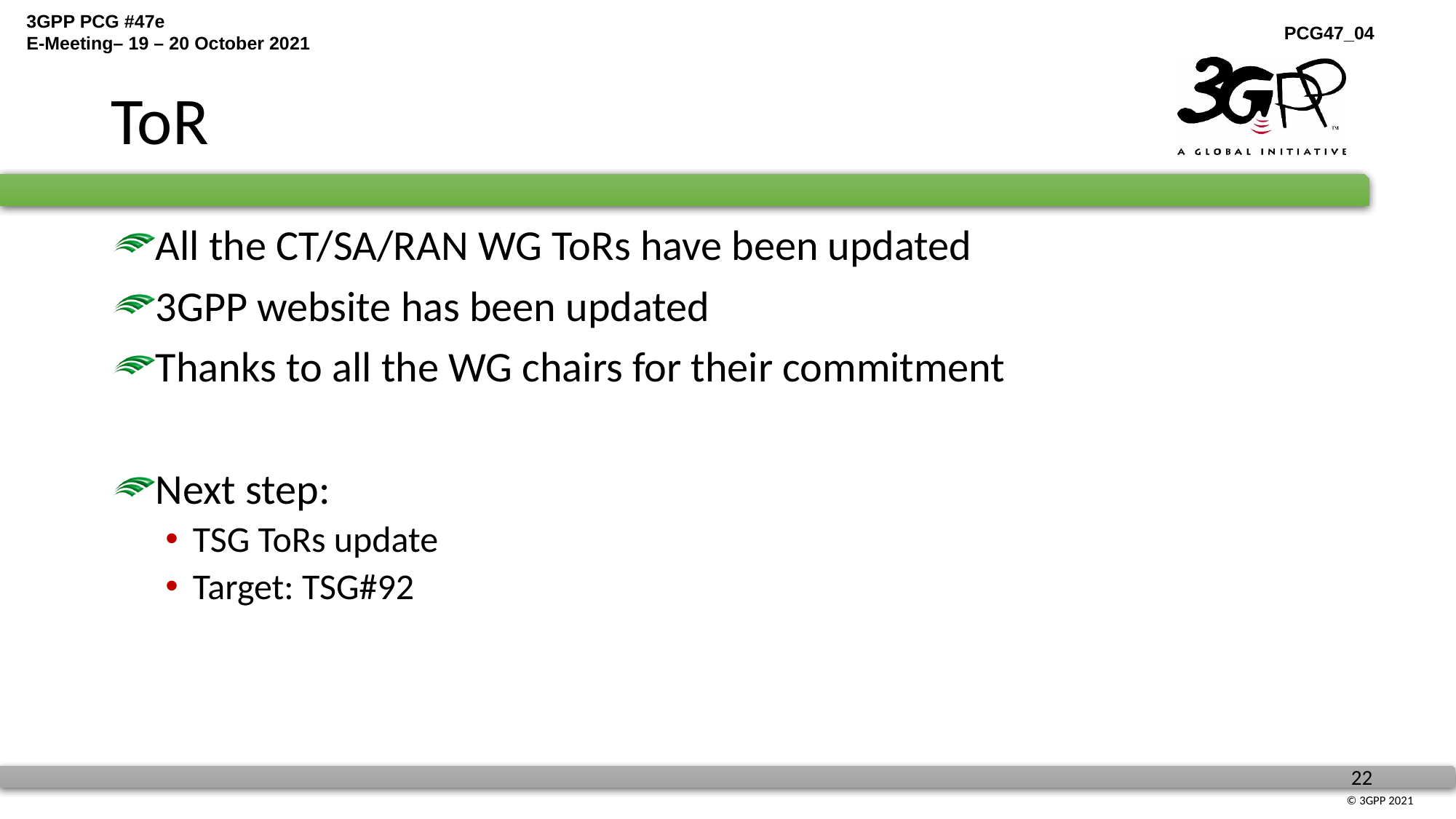

# ToR
All the CT/SA/RAN WG ToRs have been updated
3GPP website has been updated
Thanks to all the WG chairs for their commitment

Next step:
TSG ToRs update
Target: TSG#92